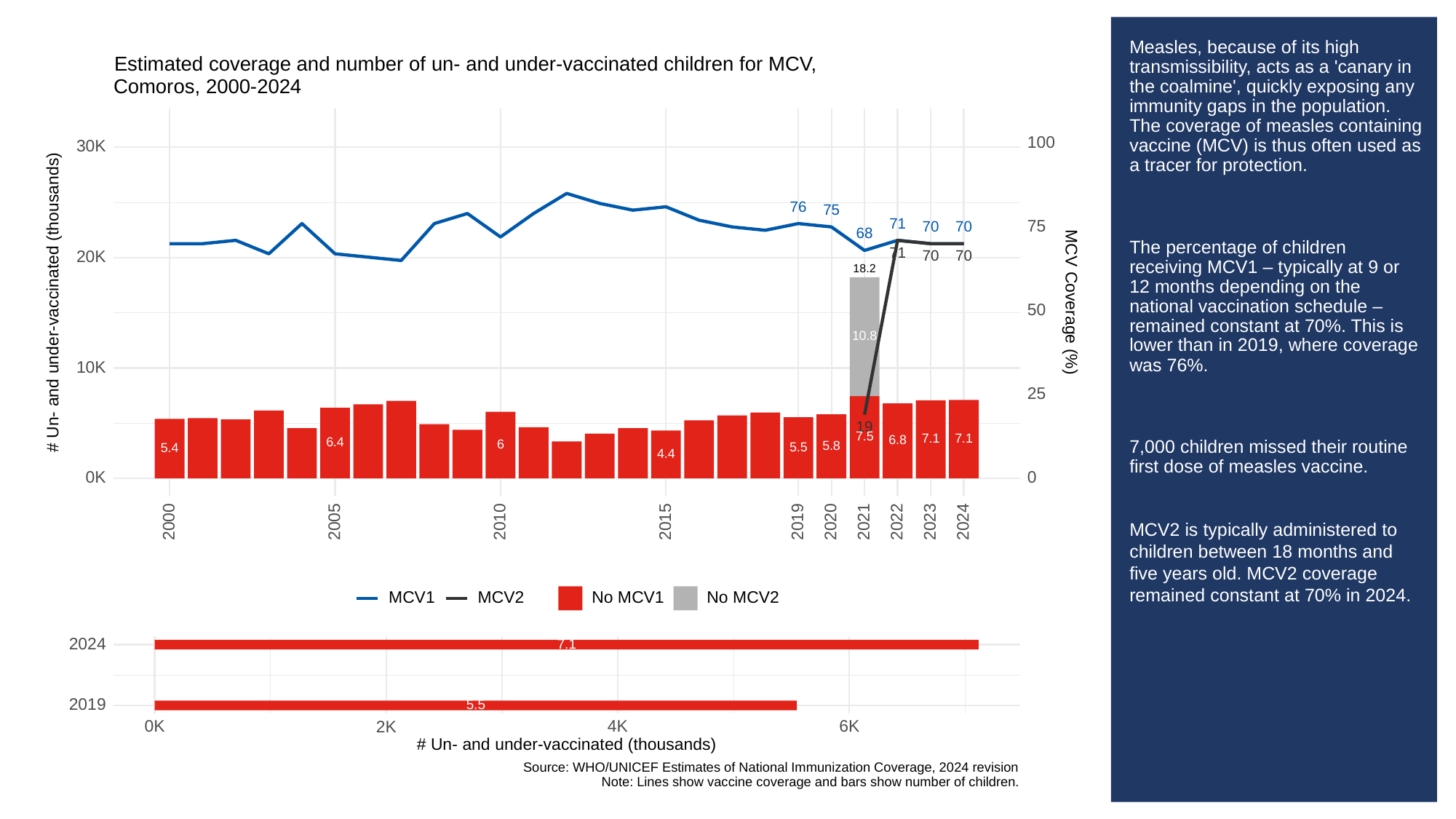

# Measles, because of its high transmissibility, acts as a 'canary in the coalmine', quickly exposing any immunity gaps in the population. The coverage of measles containing vaccine (MCV) is thus often used as a tracer for protection.

The percentage of children receiving MCV1 – typically at 9 or 12 months depending on the national vaccination schedule – remained constant at 70%. This is lower than in 2019, where coverage was 76%.

7,000 children missed their routine first dose of measles vaccine.

MCV2 is typically administered to children between 18 months and five years old. MCV2 coverage remained constant at 70% in 2024.

Estimated coverage and number of un- and under-vaccinated children for MCV,
Comoros, 2000-2024

100
30K

76

75
71
75
70
70
68

71
70
70
20K

18.2

# Un- and under-vaccinated (thousands)
MCV Coverage (%)
50

10.8
10K

25

19

7.5

7.1
7.1
6.8
6.4
6

5.8
5.5
5.4
4.4
0K
0

2023
2000
2005
2010
2015
2019
2020
2021
2022
2024

MCV1
MCV2
No MCV1
No MCV2

2024
7.1

2019
5.5

0K
6K
2K
4K
# Un- and under-vaccinated (thousands)
Source: WHO/UNICEF Estimates of National Immunization Coverage, 2024 revision
Note: Lines show vaccine coverage and bars show number of children.